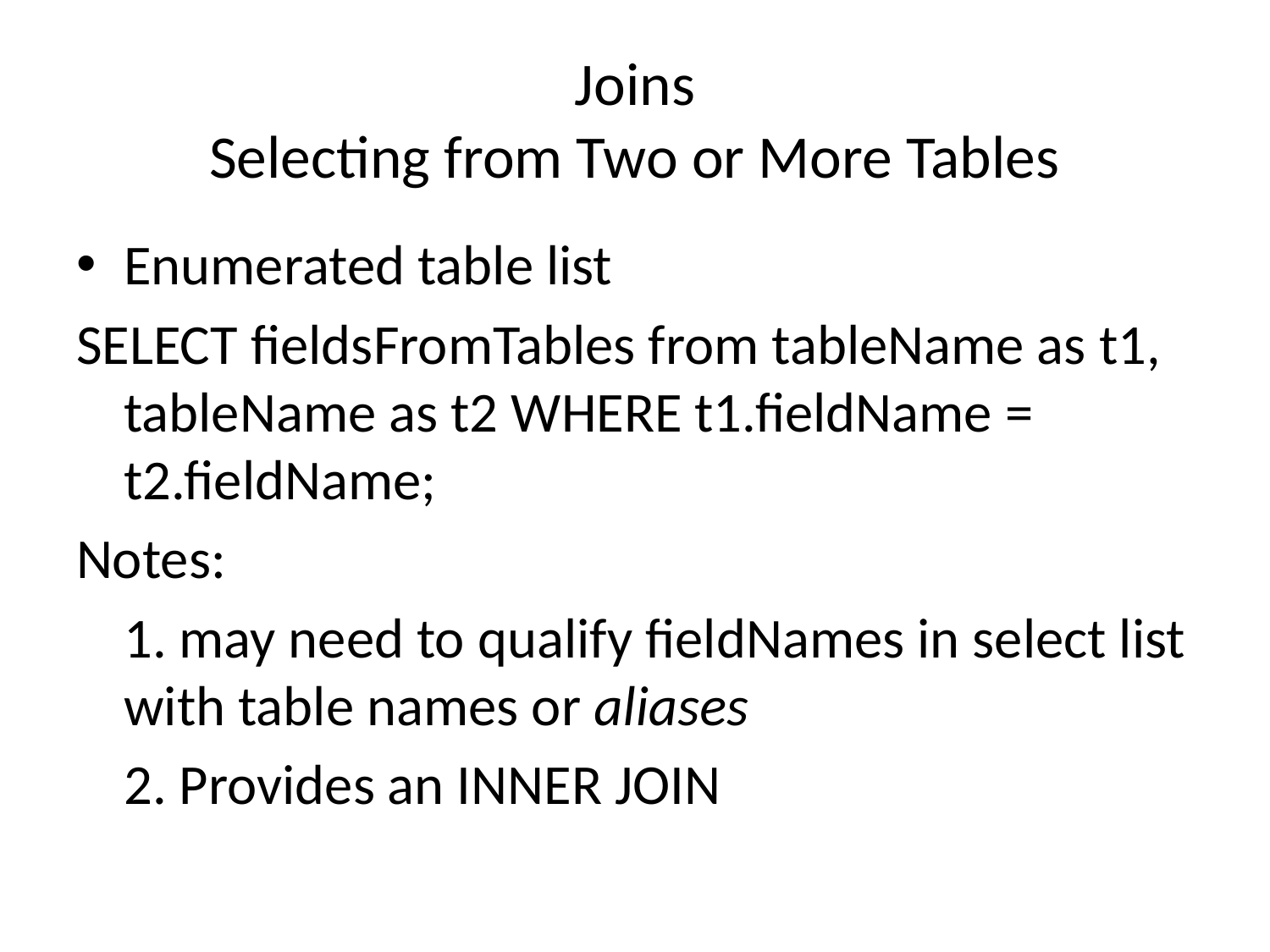

# Joins Selecting from Two or More Tables
Enumerated table list
SELECT fieldsFromTables from tableName as t1, tableName as t2 WHERE t1.fieldName = t2.fieldName;
Notes:
	1. may need to qualify fieldNames in select list with table names or aliases
	2. Provides an INNER JOIN